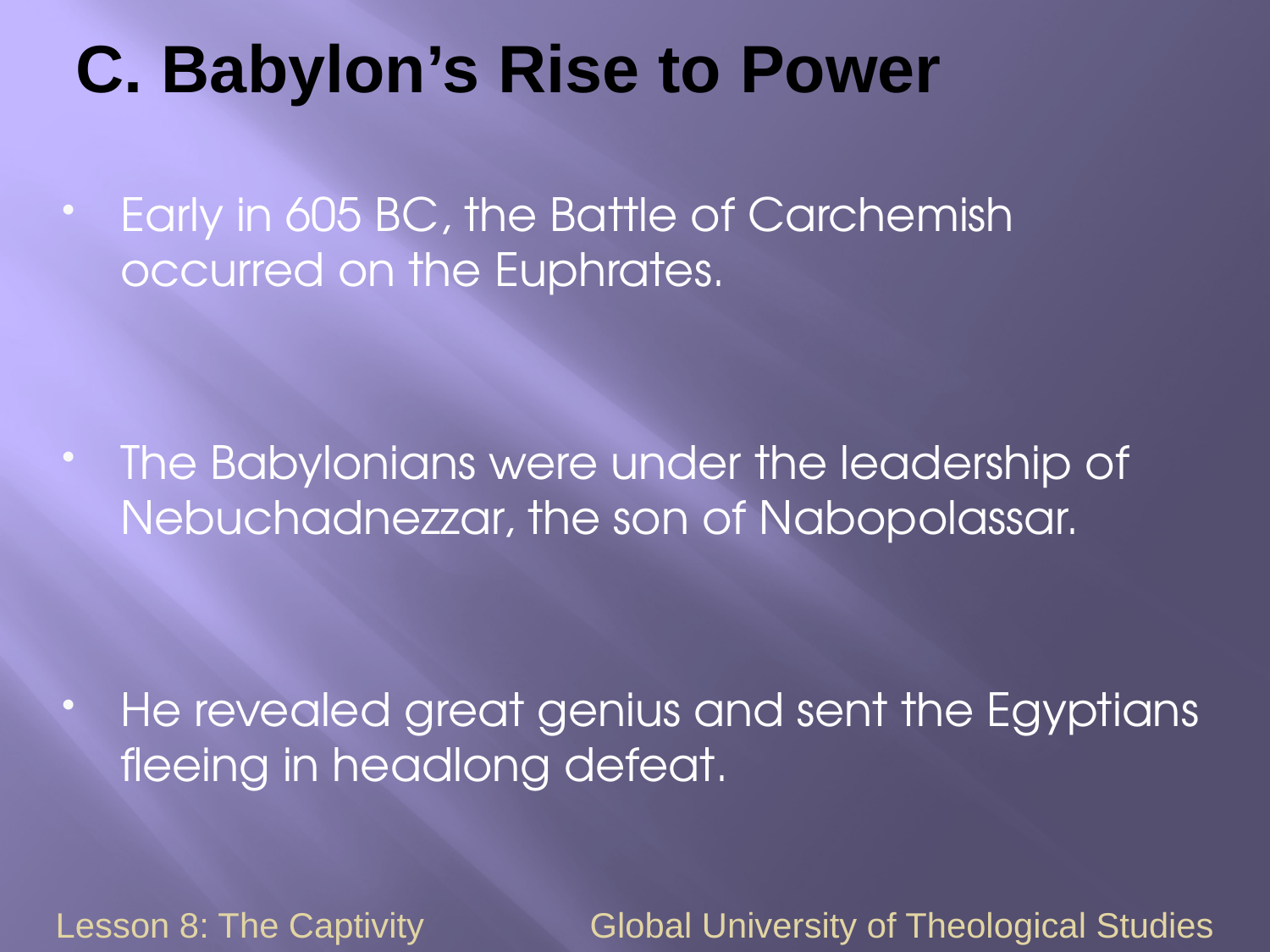

# C. Babylon’s Rise to Power
Early in 605 BC, the Battle of Carchemish occurred on the Euphrates.

The Babylonians were under the leadership of Nebuchadnezzar, the son of Nabopolassar.

He revealed great genius and sent the Egyptians fleeing in headlong defeat.

Lesson 8: The Captivity                 Global University of Theological Studies